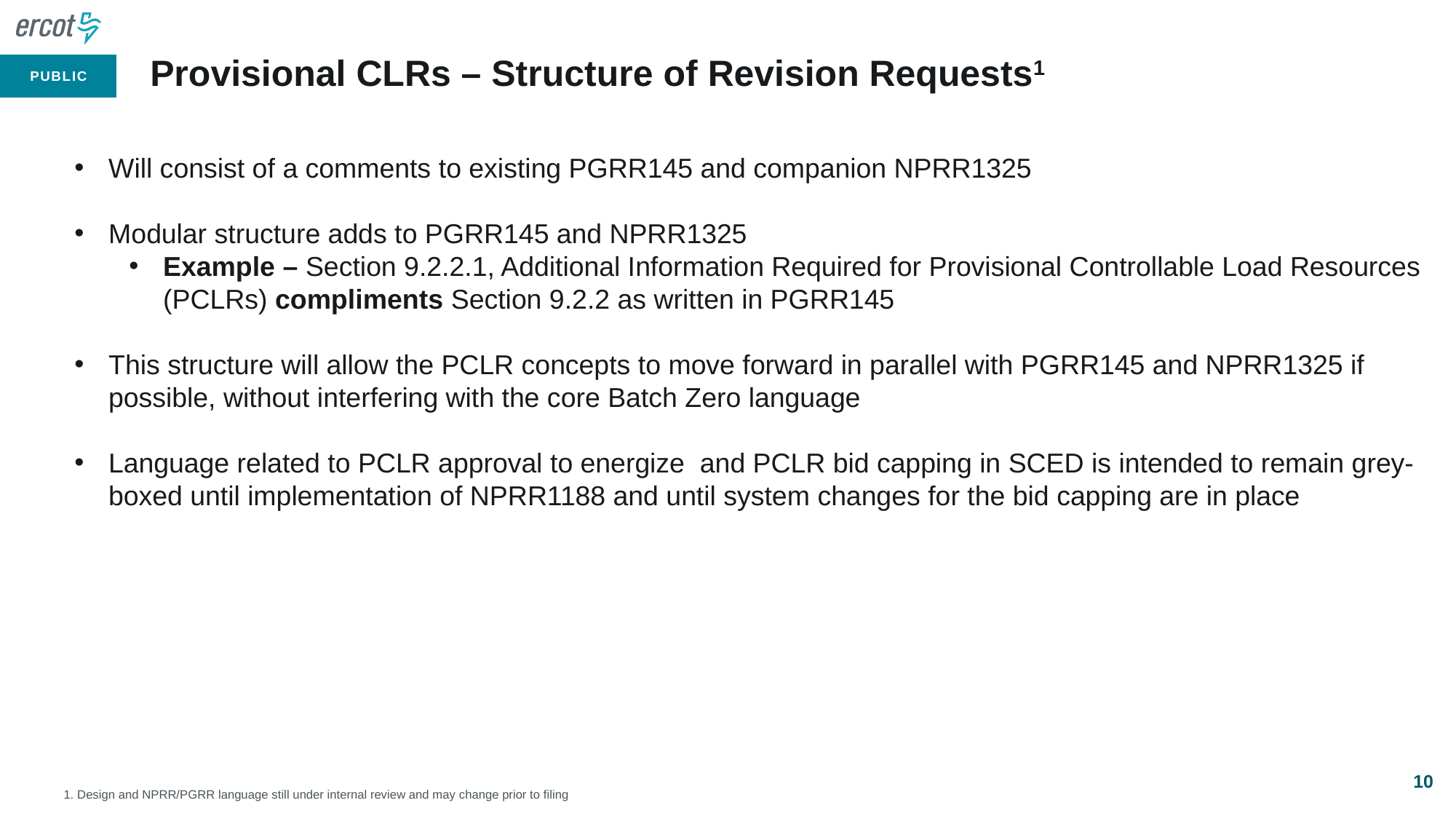

# Provisional CLRs – Structure of Revision Requests1
Will consist of a comments to existing PGRR145 and companion NPRR1325

Modular structure adds to PGRR145 and NPRR1325
Example – Section 9.2.2.1, Additional Information Required for Provisional Controllable Load Resources (PCLRs) compliments Section 9.2.2 as written in PGRR145

This structure will allow the PCLR concepts to move forward in parallel with PGRR145 and NPRR1325 if possible, without interfering with the core Batch Zero language

Language related to PCLR approval to energize  and PCLR bid capping in SCED is intended to remain grey-boxed until implementation of NPRR1188 and until system changes for the bid capping are in place
10
1. Design and NPRR/PGRR language still under internal review and may change prior to filing